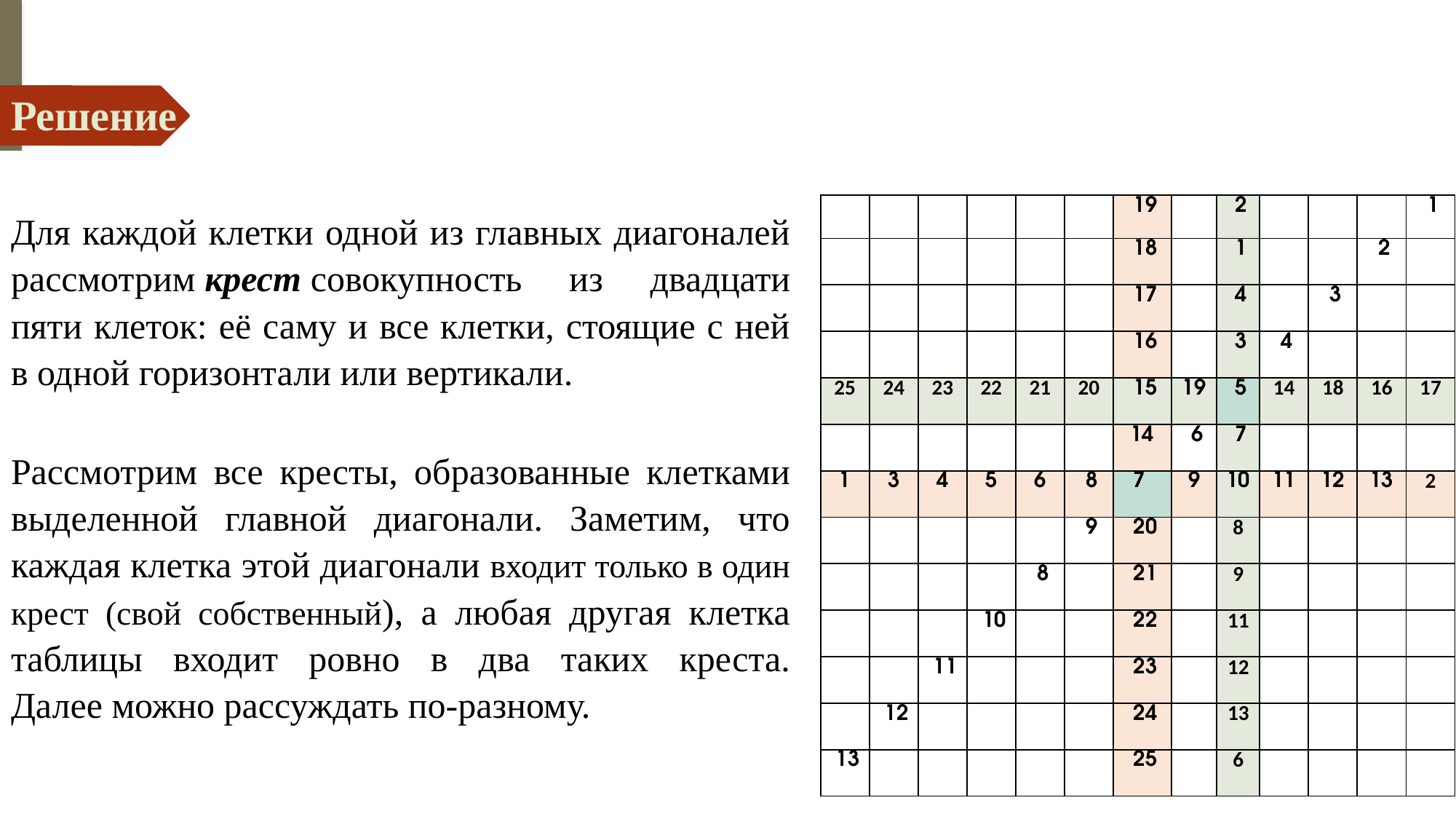

# Решение

Для каждой клетки одной из главных диагоналей рассмотрим крест совокупность из двадцати пяти клеток: её саму и все клетки, стоящие с ней в одной горизонтали или вертикали.
Рассмотрим все кресты, образованные клетками выделенной главной диагонали. Заметим, что каждая клетка этой диагонали входит только в один крест (свой собственный), а любая другая клетка таблицы входит ровно в два таких креста.
Далее можно рассуждать по-разному.

|  |  |  |  |  |  | 19 |  | 2 |  |  |  | 1 |
| --- | --- | --- | --- | --- | --- | --- | --- | --- | --- | --- | --- | --- |
|  |  |  |  |  |  | 18 |  | 1 |  |  | 2 |  |
|  |  |  |  |  |  | 17 |  | 4 |  | 3 |  |  |
|  |  |  |  |  |  | 16 |  | 3 | 4 |  |  |  |
| 25 | 24 | 23 | 22 | 21 | 20 | 15 | 19 | 5 | 14 | 18 | 16 | 17 |
|  |  |  |  |  |  | 14 | 6 | 7 |  |  |  |  |
| 1 | 3 | 4 | 5 | 6 | 8 | 7 | 9 | 10 | 11 | 12 | 13 | 2 |
|  |  |  |  |  | 9 | 20 |  | 8 |  |  |  |  |
|  |  |  |  | 8 |  | 21 |  | 9 |  |  |  |  |
|  |  |  | 10 |  |  | 22 |  | 11 |  |  |  |  |
|  |  | 11 |  |  |  | 23 |  | 12 |  |  |  |  |
|  | 12 |  |  |  |  | 24 |  | 13 |  |  |  |  |
| 13 |  |  |  |  |  | 25 |  | 6 |  |  |  |  |